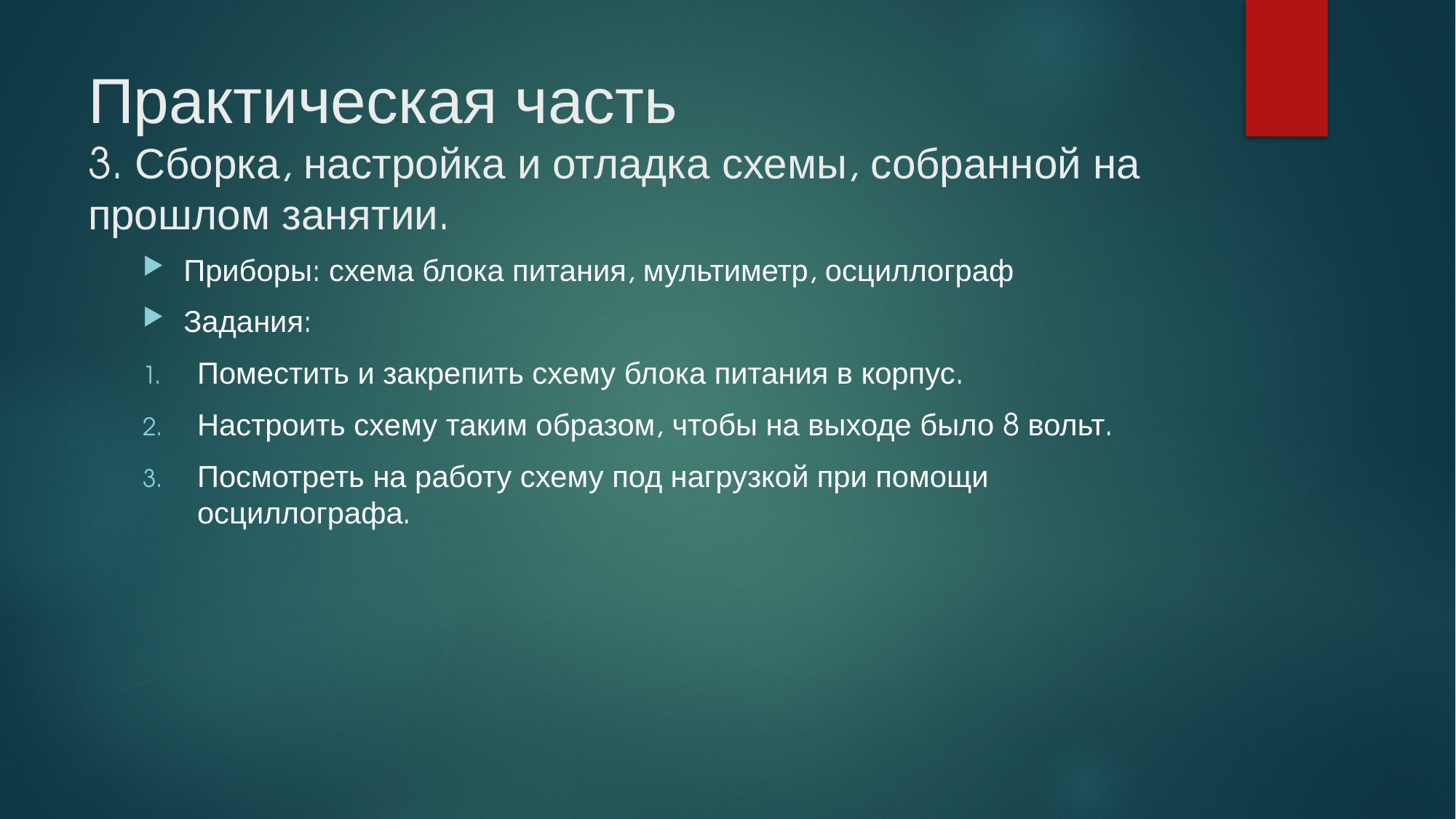

# Практическая часть 3. Сборка, настройка и отладка схемы, собранной на прошлом занятии.
Приборы: схема блока питания, мультиметр, осциллограф
Задания:
Поместить и закрепить схему блока питания в корпус.
Настроить схему таким образом, чтобы на выходе было 8 вольт.
Посмотреть на работу схему под нагрузкой при помощи осциллографа.